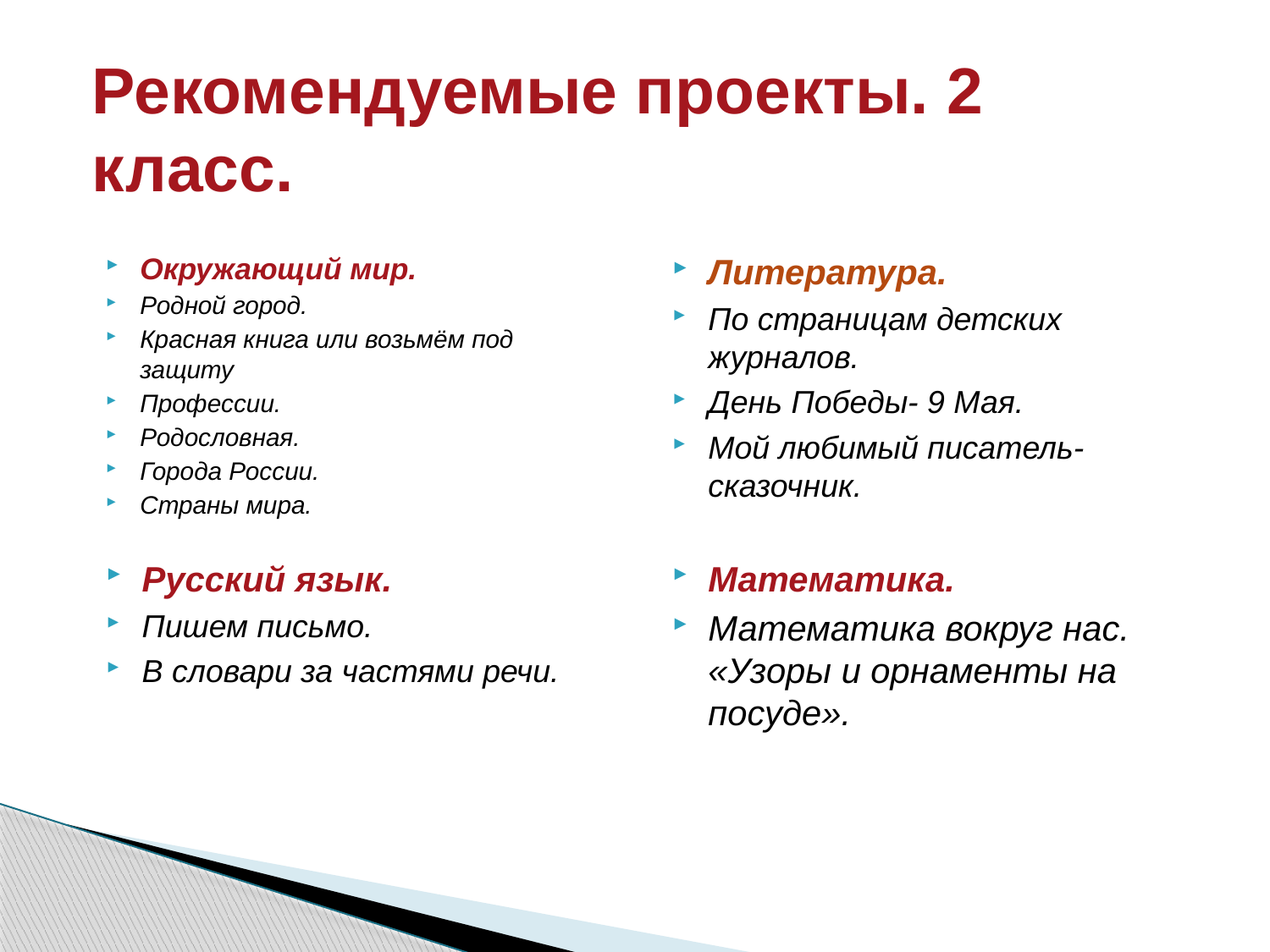

# Рекомендуемые проекты. 2 класс.
Окружающий мир.
Родной город.
Красная книга или возьмём под защиту
Профессии.
Родословная.
Города России.
Страны мира.

Литература.
По страницам детских журналов.
День Победы- 9 Мая.
Мой любимый писатель-сказочник.

Русский язык.
Пишем письмо.
В словари за частями речи.
Математика.
Математика вокруг нас. «Узоры и орнаменты на посуде».